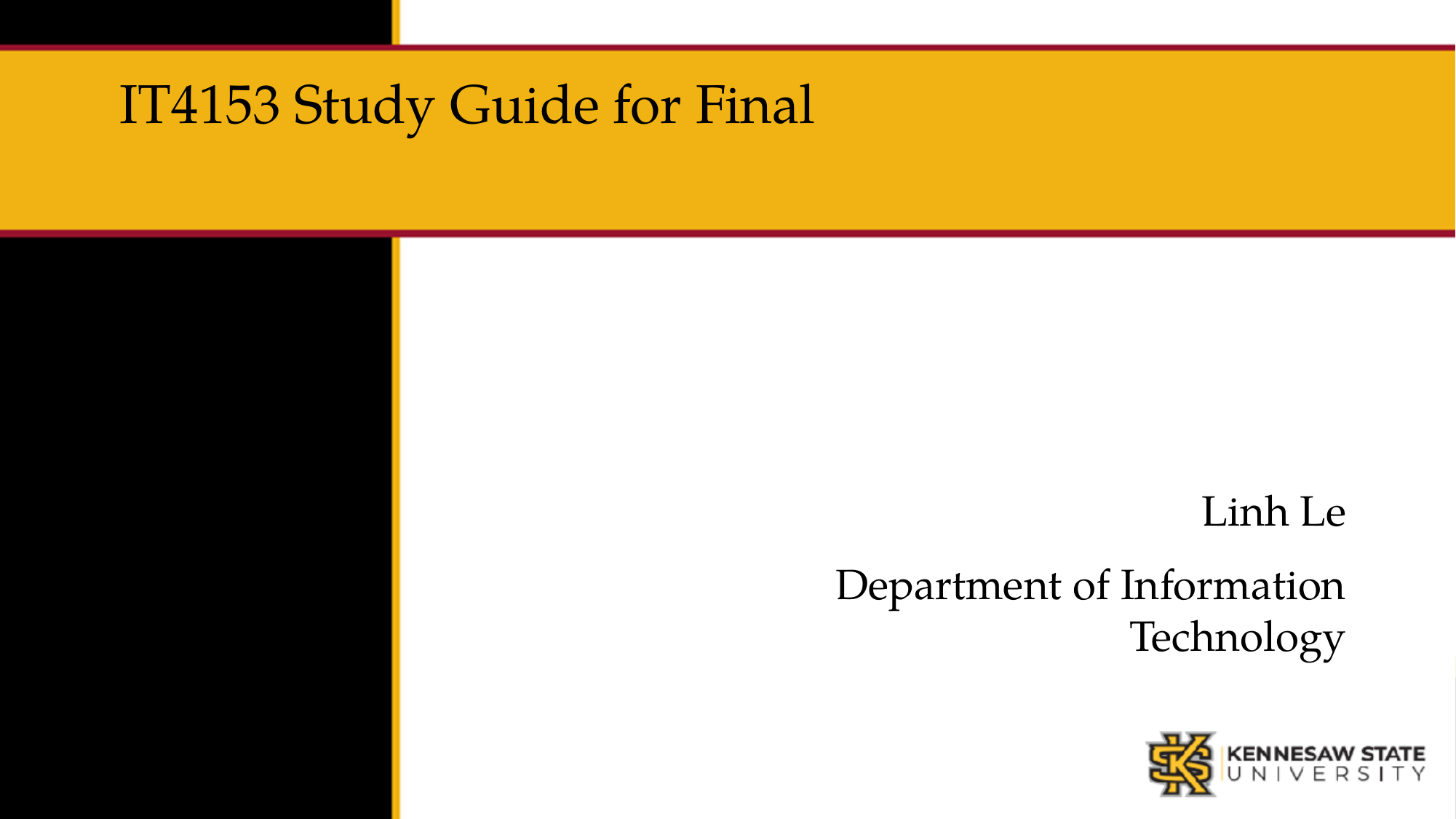

# IT4153 Study Guide for Final
Linh Le
Department of Information Technology